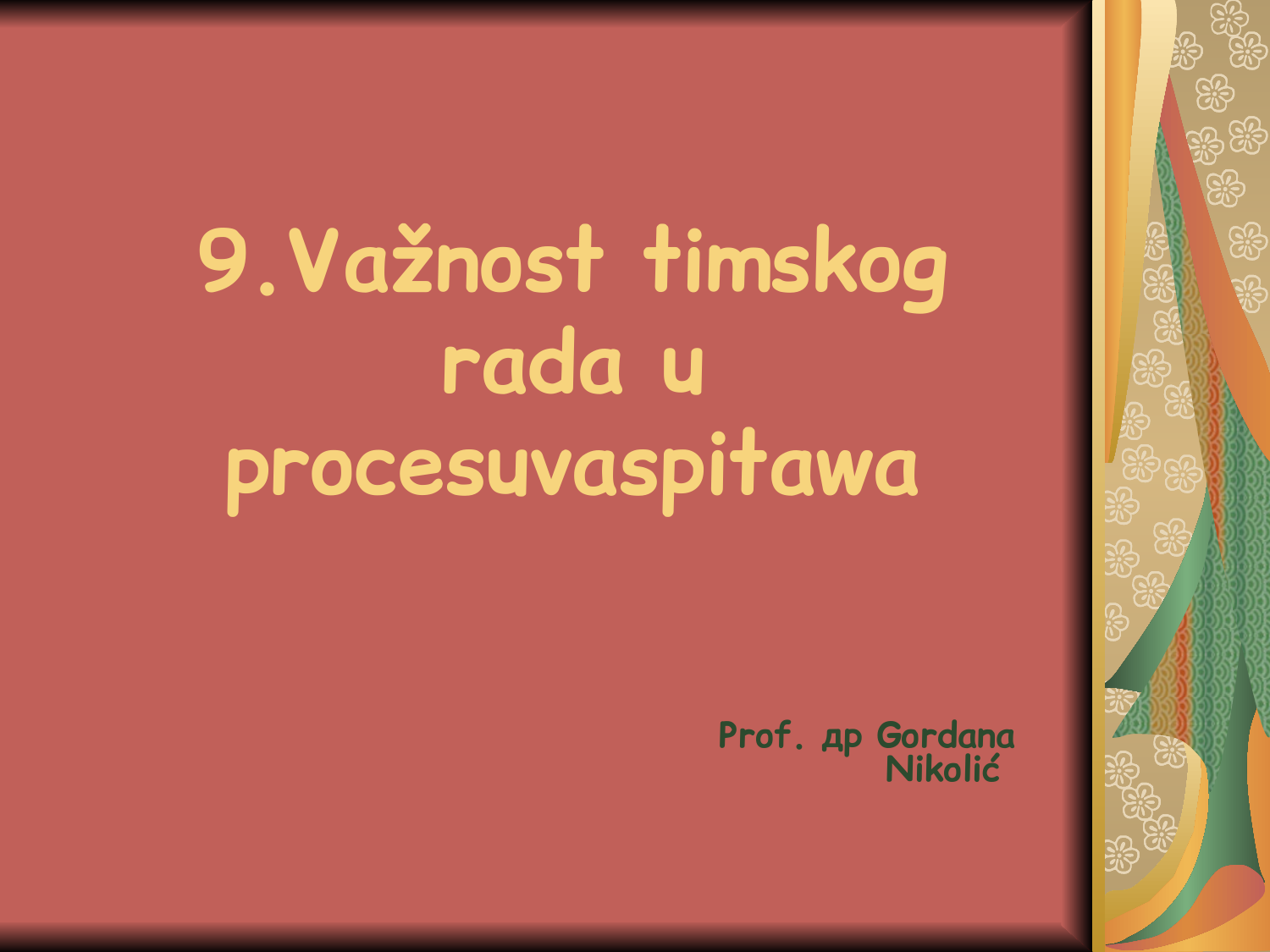

# 9.Važnost timskog rada u procesuvaspitawa
Prof. др Gordana Nikolić